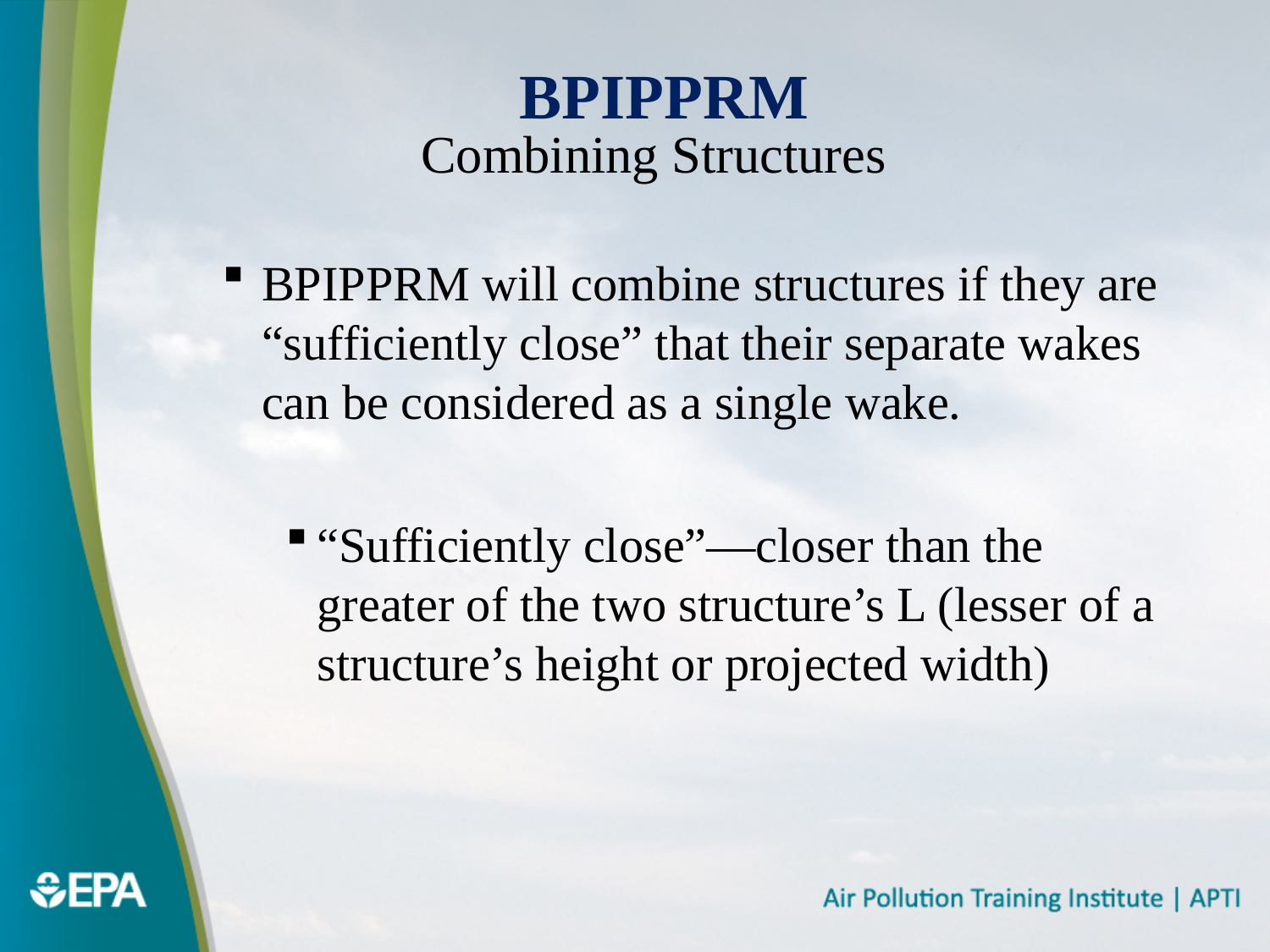

BPIPPRM
Combining Structures
BPIPPRM will combine structures if they are “sufficiently close” that their separate wakes can be considered as a single wake.

“Sufficiently close”—closer than the greater of the two structure’s L (lesser of a structure’s height or projected width)